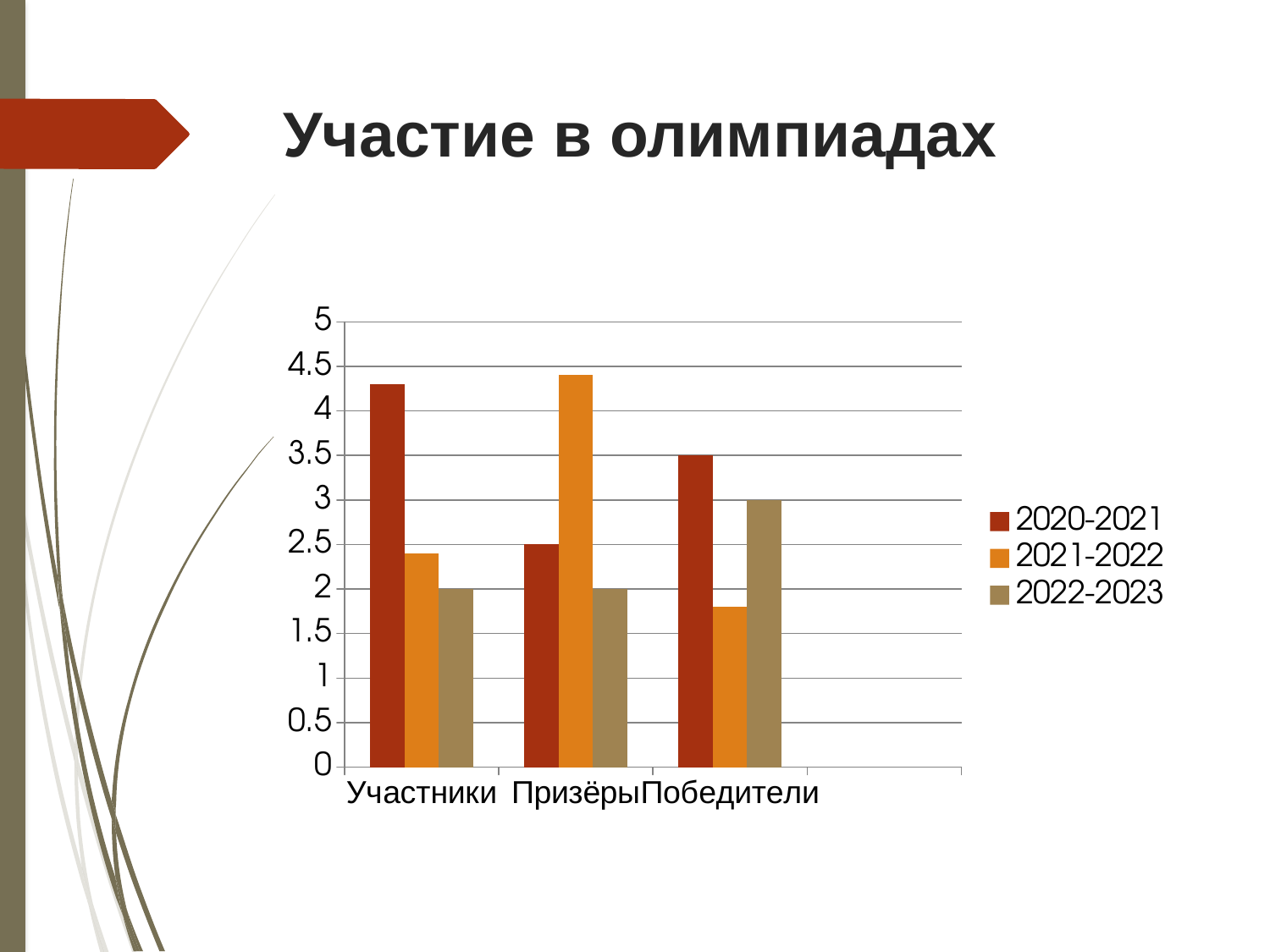

# Участие в олимпиадах

### Chart

| Category | 2020-2021 | 2021-2022 | 2022-2023 |
|---|---|---|---|
| Участники | 4.3 | 2.4 | 2.0 |
| Призёры | 2.5 | 4.4 | 2.0 |
| Победители | 3.5 | 1.8 | 3.0 |